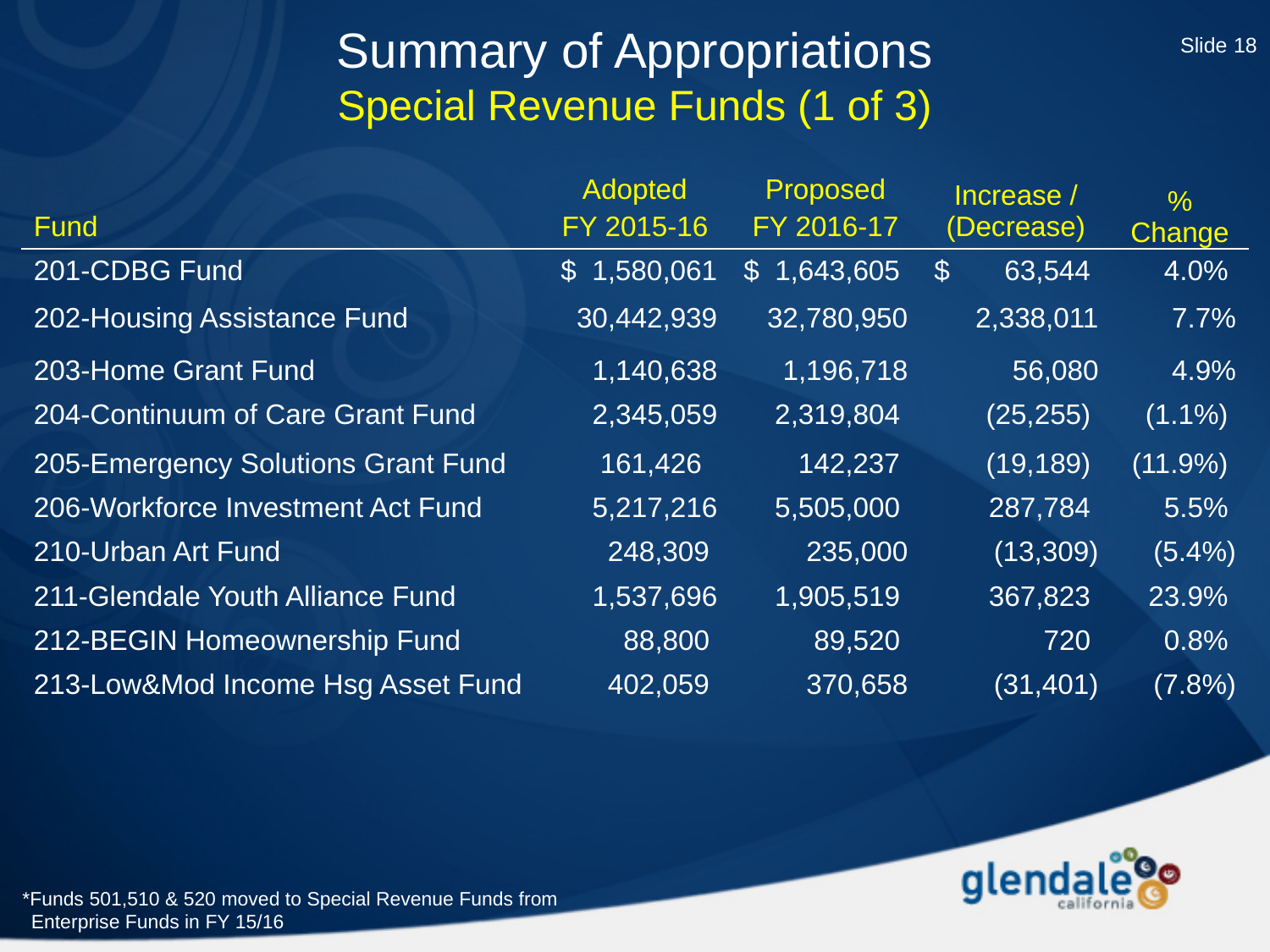

Slide 18
# Summary of Appropriations Special Revenue Funds (1 of 3)
| Fund | Adopted FY 2015-16 | Proposed FY 2016-17 | Increase / (Decrease) | % Change |
| --- | --- | --- | --- | --- |
| 201-CDBG Fund | $ 1,580,061 | $ 1,643,605 | $ 63,544 | 4.0% |
| 202-Housing Assistance Fund | 30,442,939 | 32,780,950 | 2,338,011 | 7.7% |
| 203-Home Grant Fund | 1,140,638 | 1,196,718 | 56,080 | 4.9% |
| 204-Continuum of Care Grant Fund | 2,345,059 | 2,319,804 | (25,255) | (1.1%) |
| 205-Emergency Solutions Grant Fund | 161,426 | 142,237 | (19,189) | (11.9%) |
| 206-Workforce Investment Act Fund | 5,217,216 | 5,505,000 | 287,784 | 5.5% |
| 210-Urban Art Fund | 248,309 | 235,000 | (13,309) | (5.4%) |
| 211-Glendale Youth Alliance Fund | 1,537,696 | 1,905,519 | 367,823 | 23.9% |
| 212-BEGIN Homeownership Fund | 88,800 | 89,520 | 720 | 0.8% |
| 213-Low&Mod Income Hsg Asset Fund | 402,059 | 370,658 | (31,401) | (7.8%) |
*Funds 501,510 & 520 moved to Special Revenue Funds from Enterprise Funds in FY 15/16